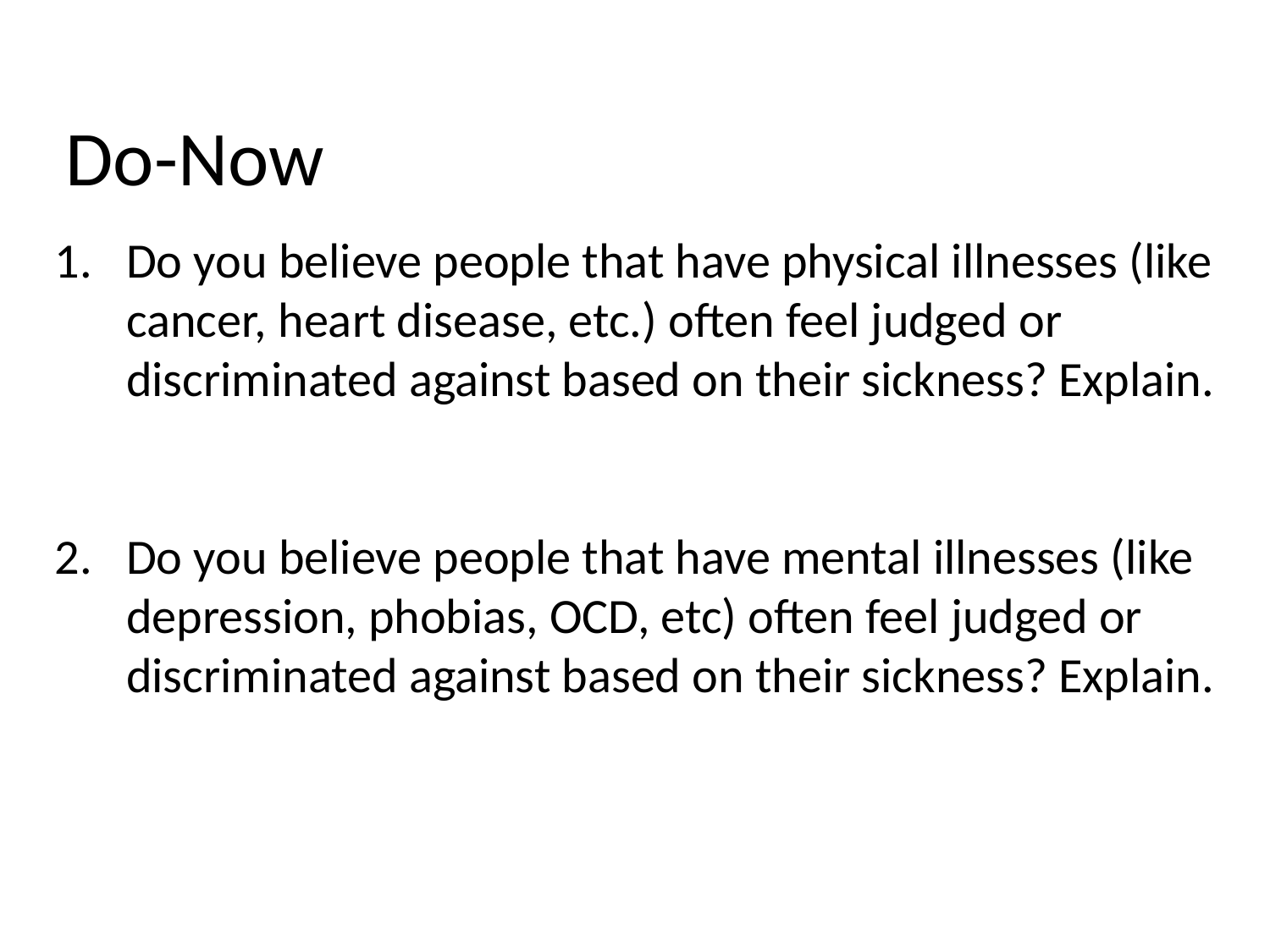

# Do-Now
Do you believe people that have physical illnesses (like cancer, heart disease, etc.) often feel judged or discriminated against based on their sickness? Explain.

Do you believe people that have mental illnesses (like depression, phobias, OCD, etc) often feel judged or discriminated against based on their sickness? Explain.